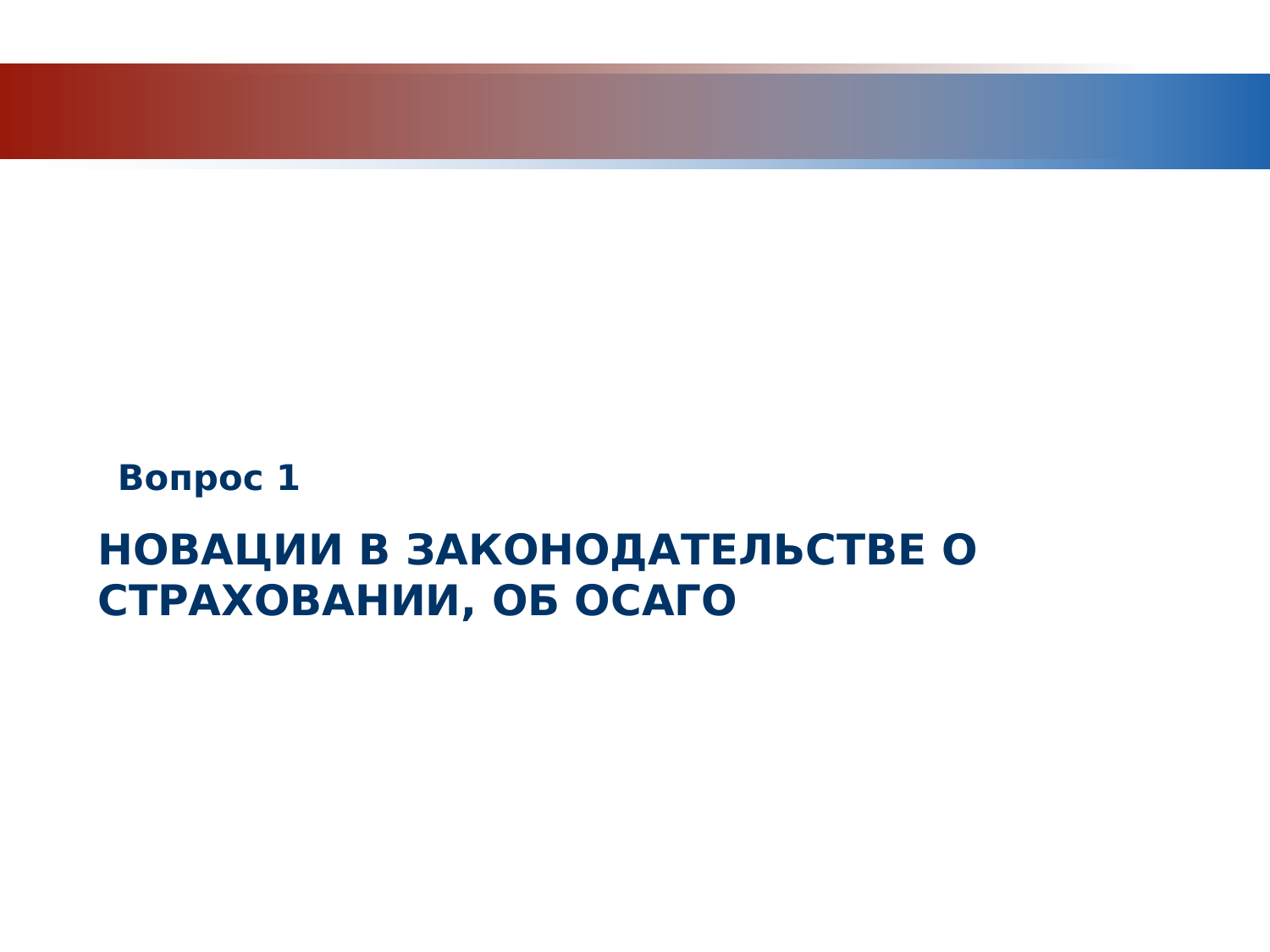

Вопрос 1
# Новации в законодательстве о страховании, об ОСАГО